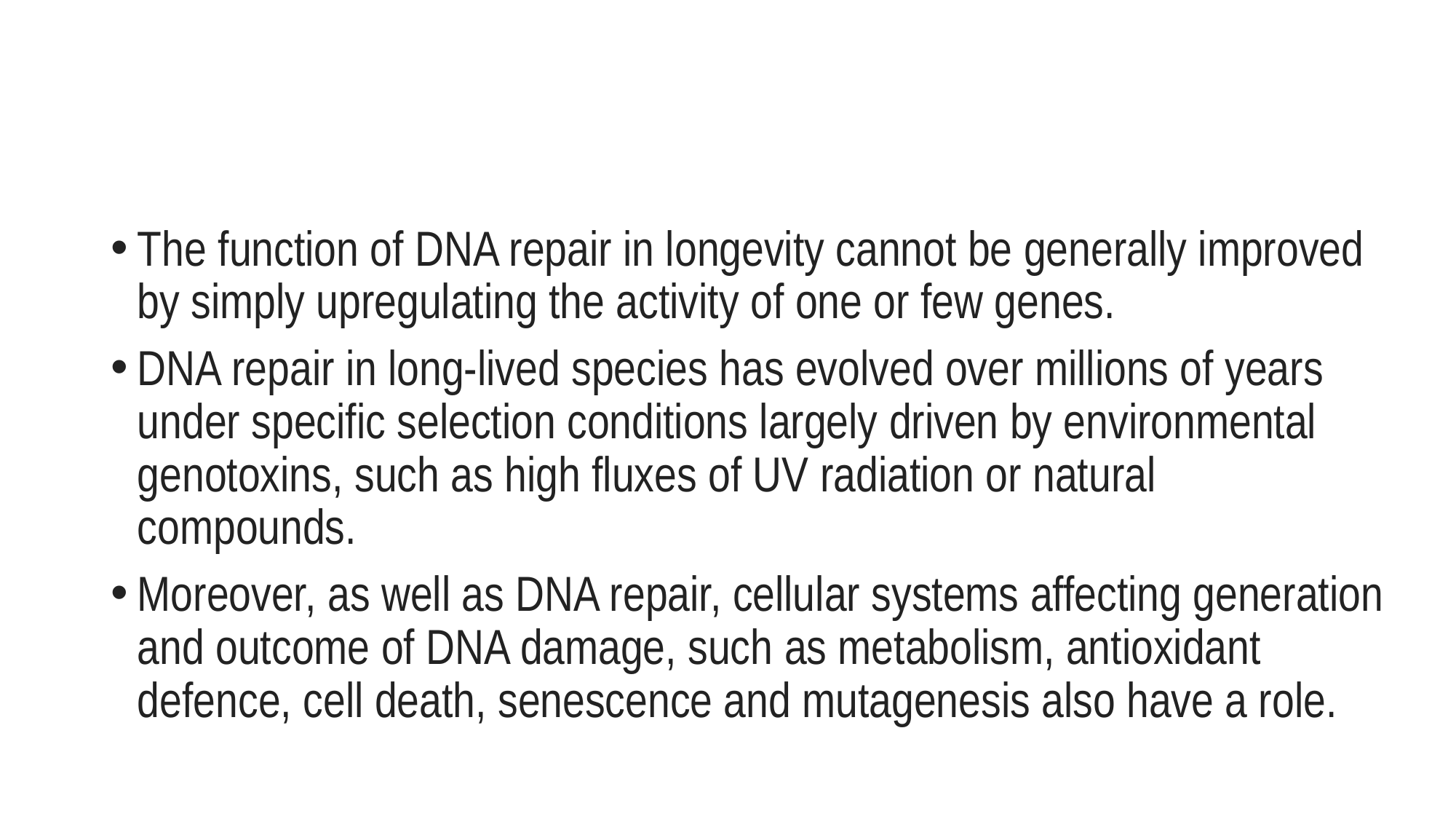

#
The function of DNA repair in longevity cannot be generally improved by simply upregulating the activity of one or few genes.
DNA repair in long-lived species has evolved over millions of years under specific selection conditions largely driven by environmental genotoxins, such as high fluxes of UV radiation or natural compounds.
Moreover, as well as DNA repair, cellular systems affecting generation and outcome of DNA damage, such as metabolism, antioxidant defence, cell death, senescence and mutagenesis also have a role.